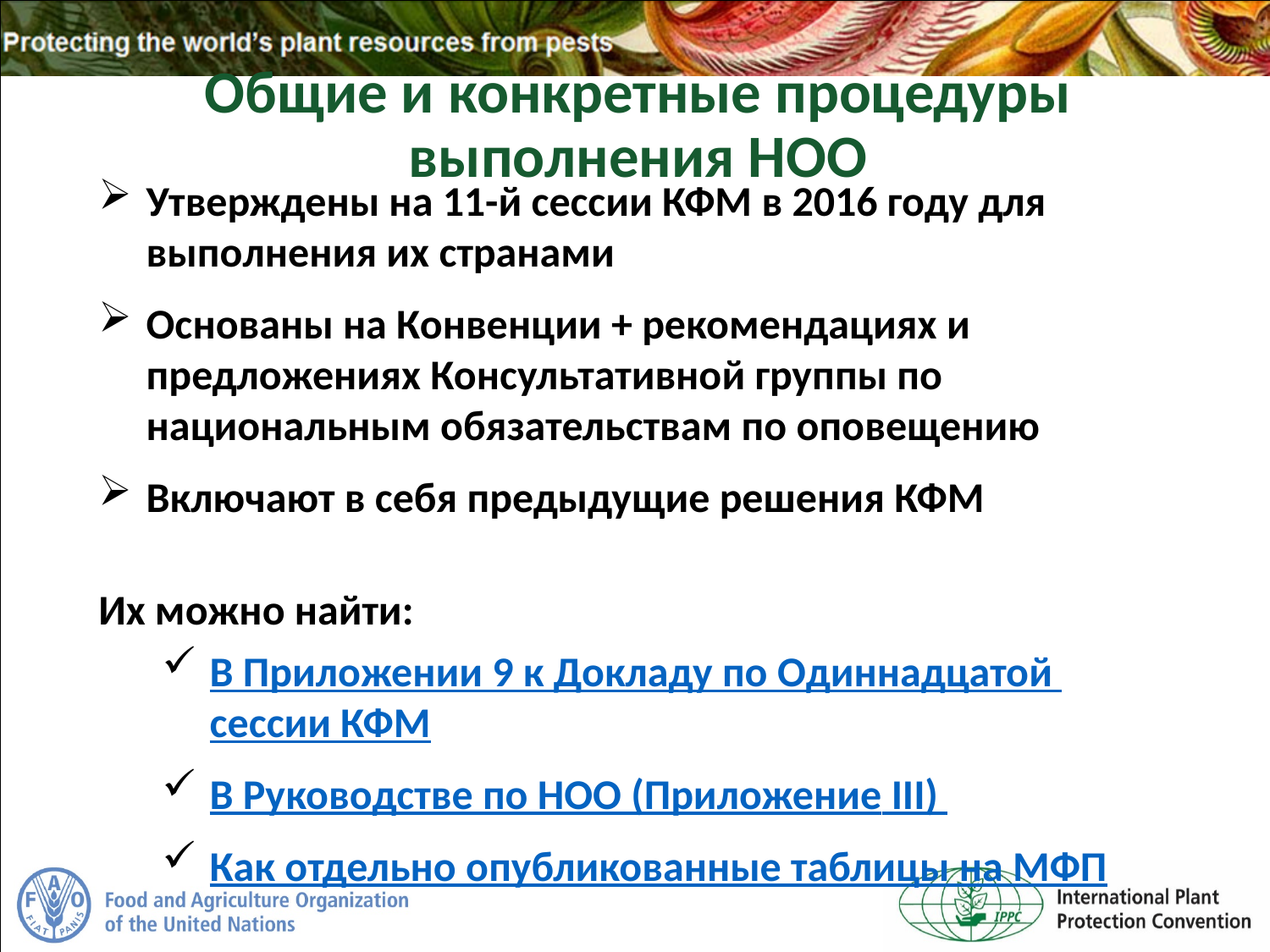

Общие и конкретные процедуры выполнения НОО
Утверждены на 11-й сессии КФМ в 2016 году для выполнения их странами
Основаны на Конвенции + рекомендациях и  предложениях Консультативной группы по национальным обязательствам по оповещению
Включают в себя предыдущие решения КФМ

Их можно найти:
В Приложении 9 к Докладу по Одиннадцатой сессии КФМ
В Руководстве по НОО (Приложение III)
Как отдельно опубликованные таблицы на МФП